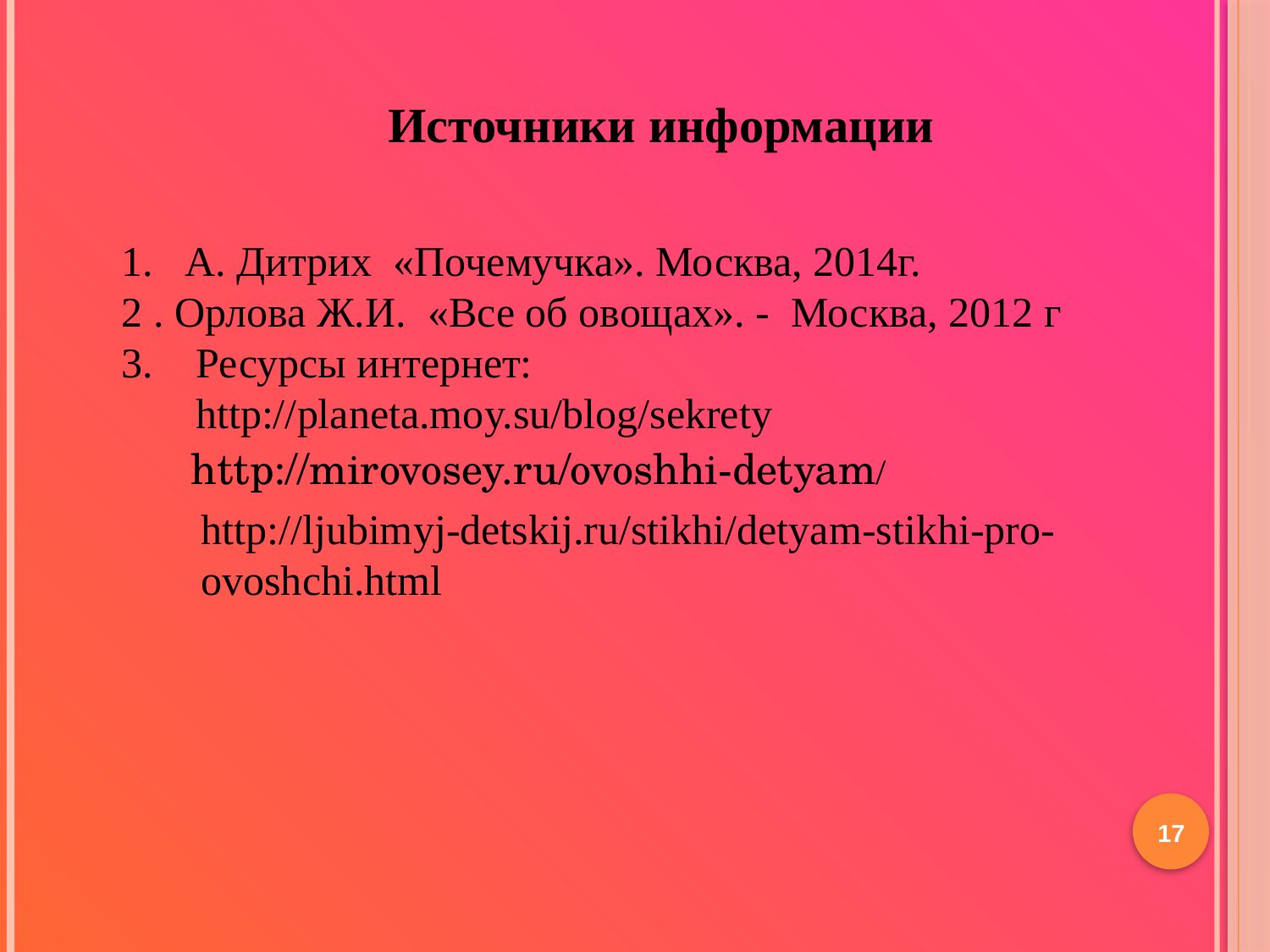

Источники информации

1.   А. Дитрих  «Почемучка». Москва, 2014г.
2 . Орлова Ж.И.  «Все об овощах». -  Москва, 2012 г
3.    Ресурсы интернет:
       http://planeta.moy.su/blog/sekrety

http://mirovosey.ru/ovoshhi-detyam/
http://ljubimyj-detskij.ru/stikhi/detyam-stikhi-pro-ovoshchi.html
17